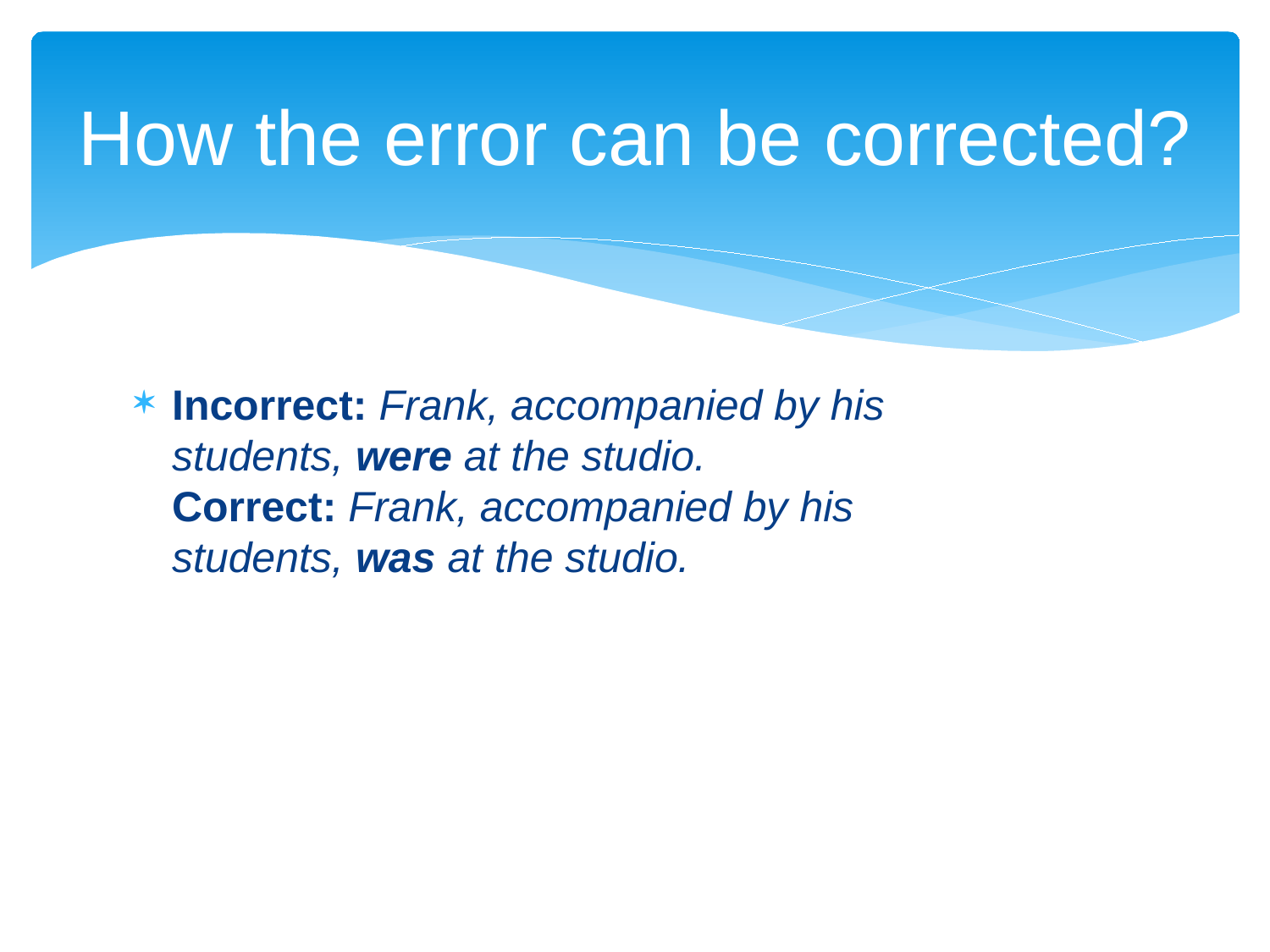

# How the error can be corrected?
Incorrect: Frank, accompanied by his students, were at the studio.
Correct: Frank, accompanied by his students, was at the studio.